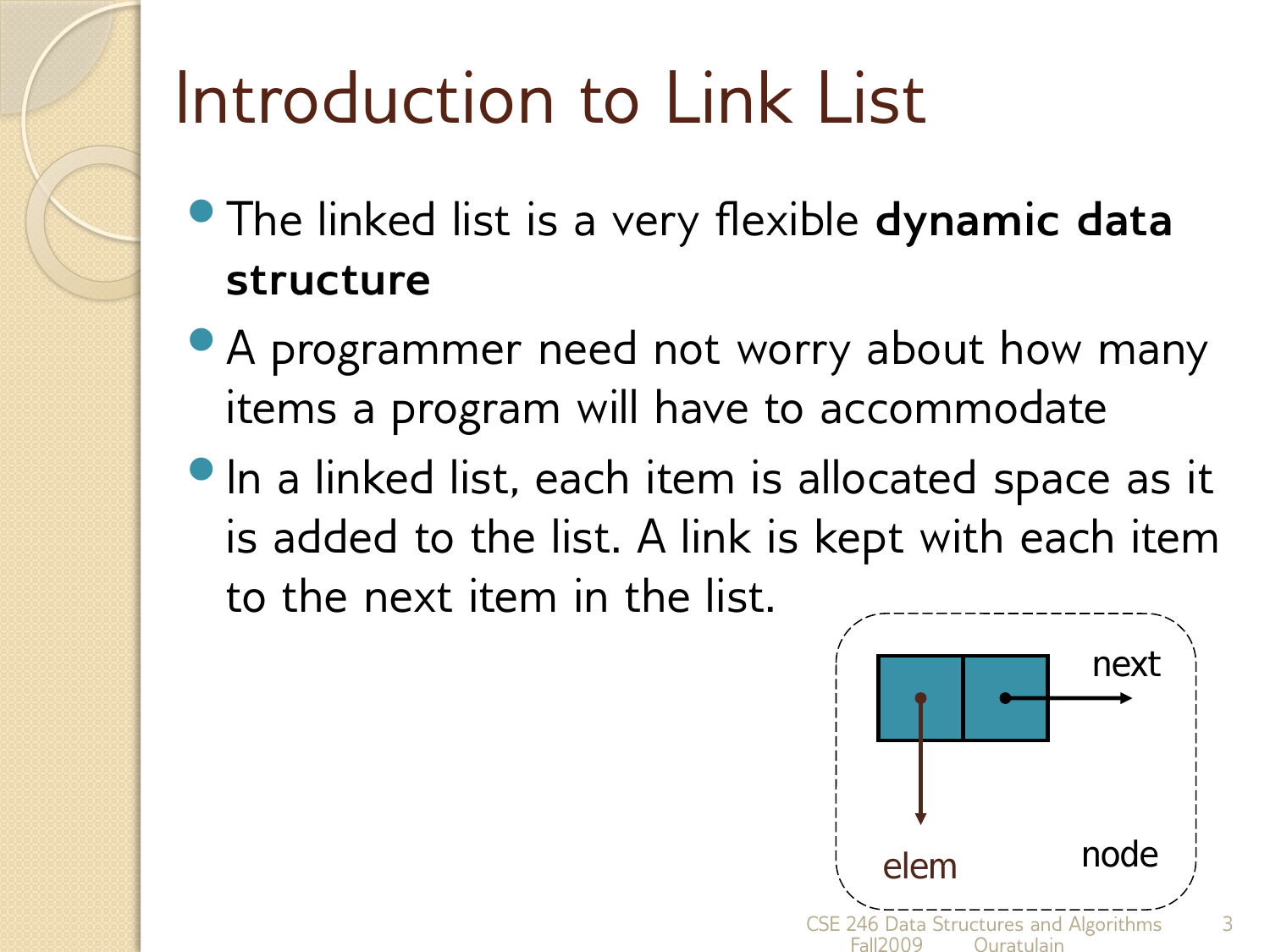

# Introduction to Link List
The linked list is a very flexible dynamic data structure
A programmer need not worry about how many items a program will have to accommodate
In a linked list, each item is allocated space as it is added to the list. A link is kept with each item to the next item in the list.

next

node
elem
CSE 246 Data Structures and Algorithms          Fall2009        Quratulain
3